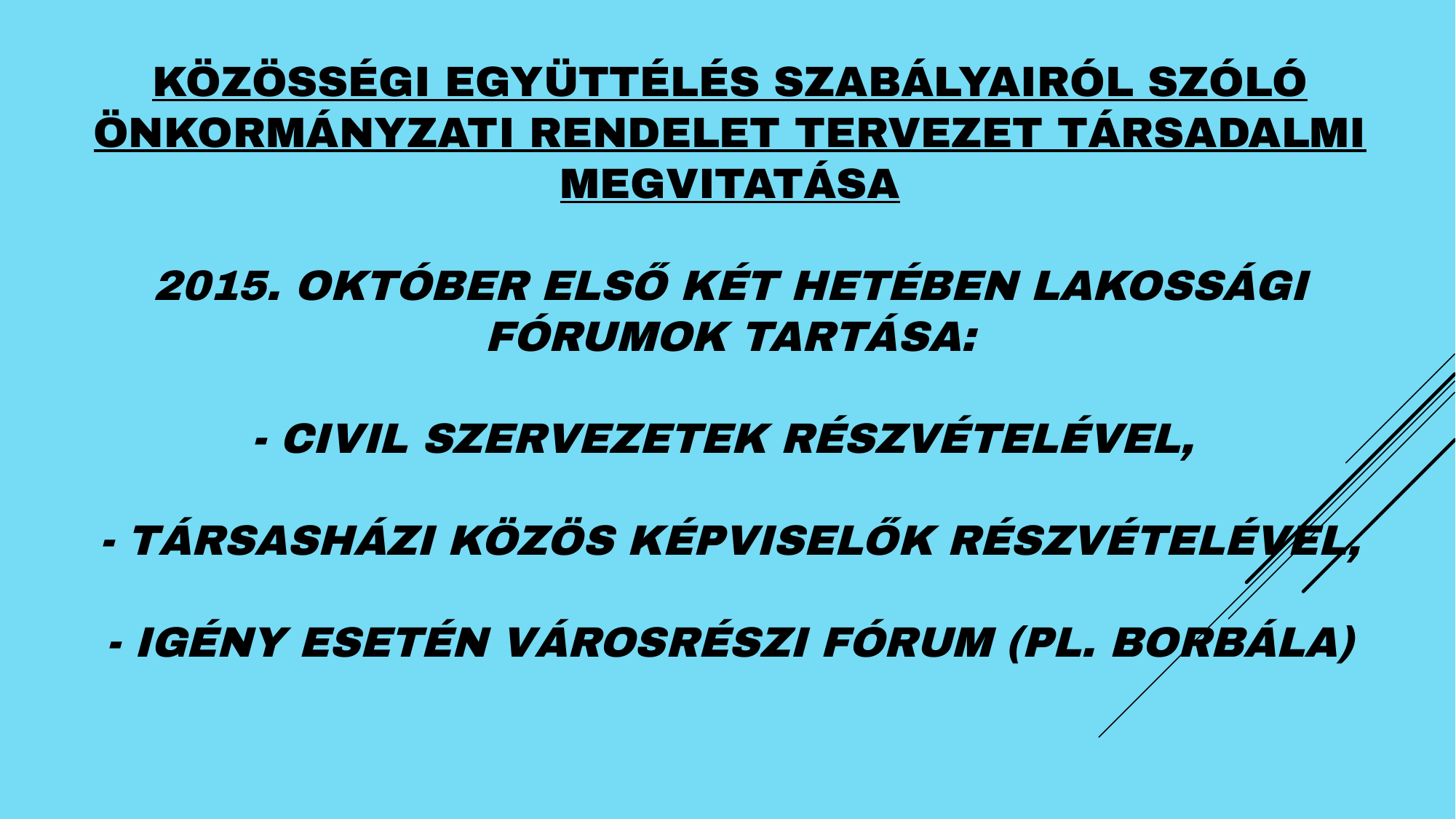

# Közösségi együttélés szabályairól szóló önkormányzati rendelet tervezet társadalmi megvitatása 2015. október első két hetében lakossági fórumok tartása: - civil szervezetek részvételével, - társasházi közös képviselők részvételével, - igény esetén városrészi fórum (pl. borbála)